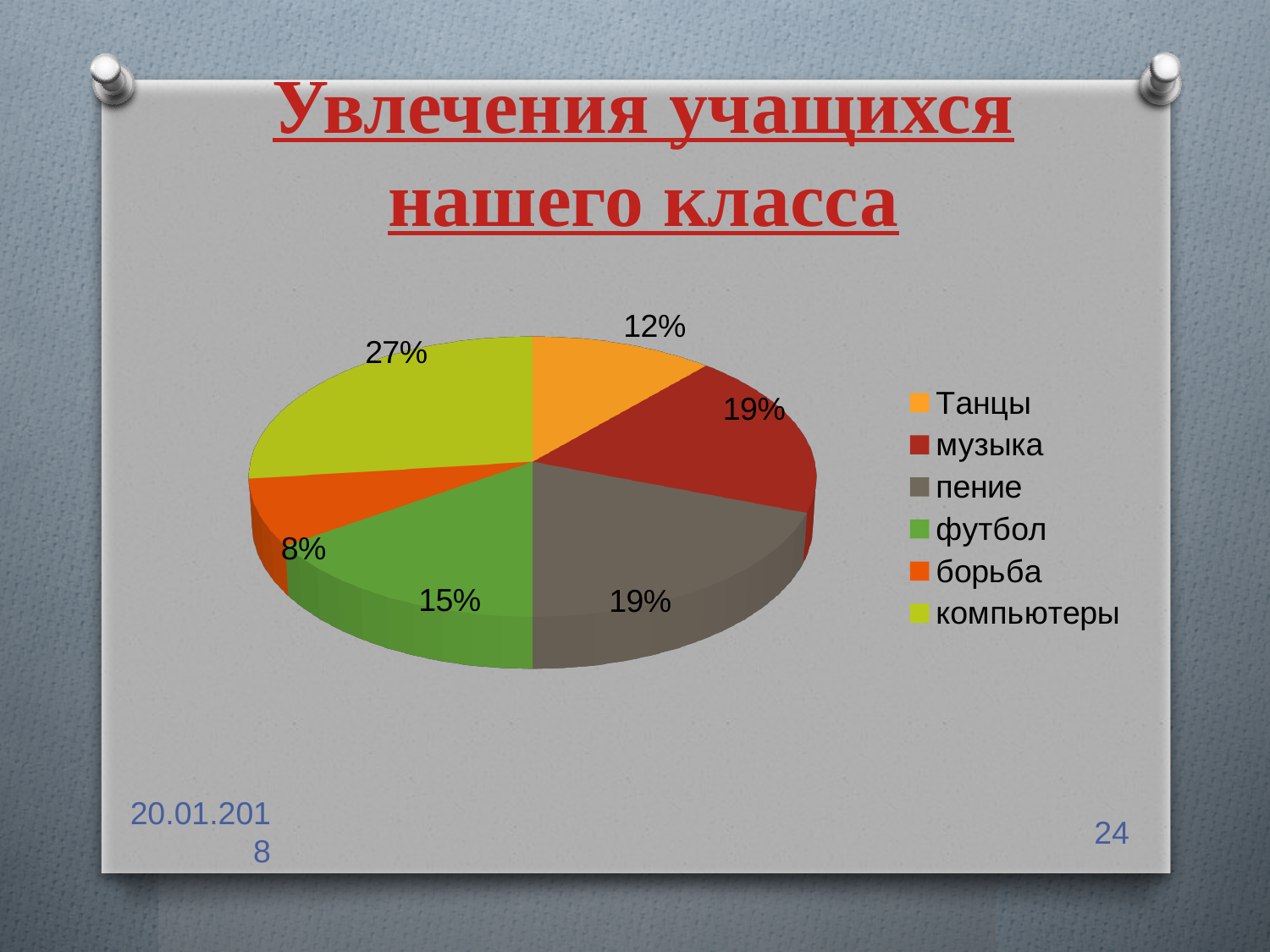

Увлечения учащихся нашего класса

[unsupported chart]

20.01.2018
24